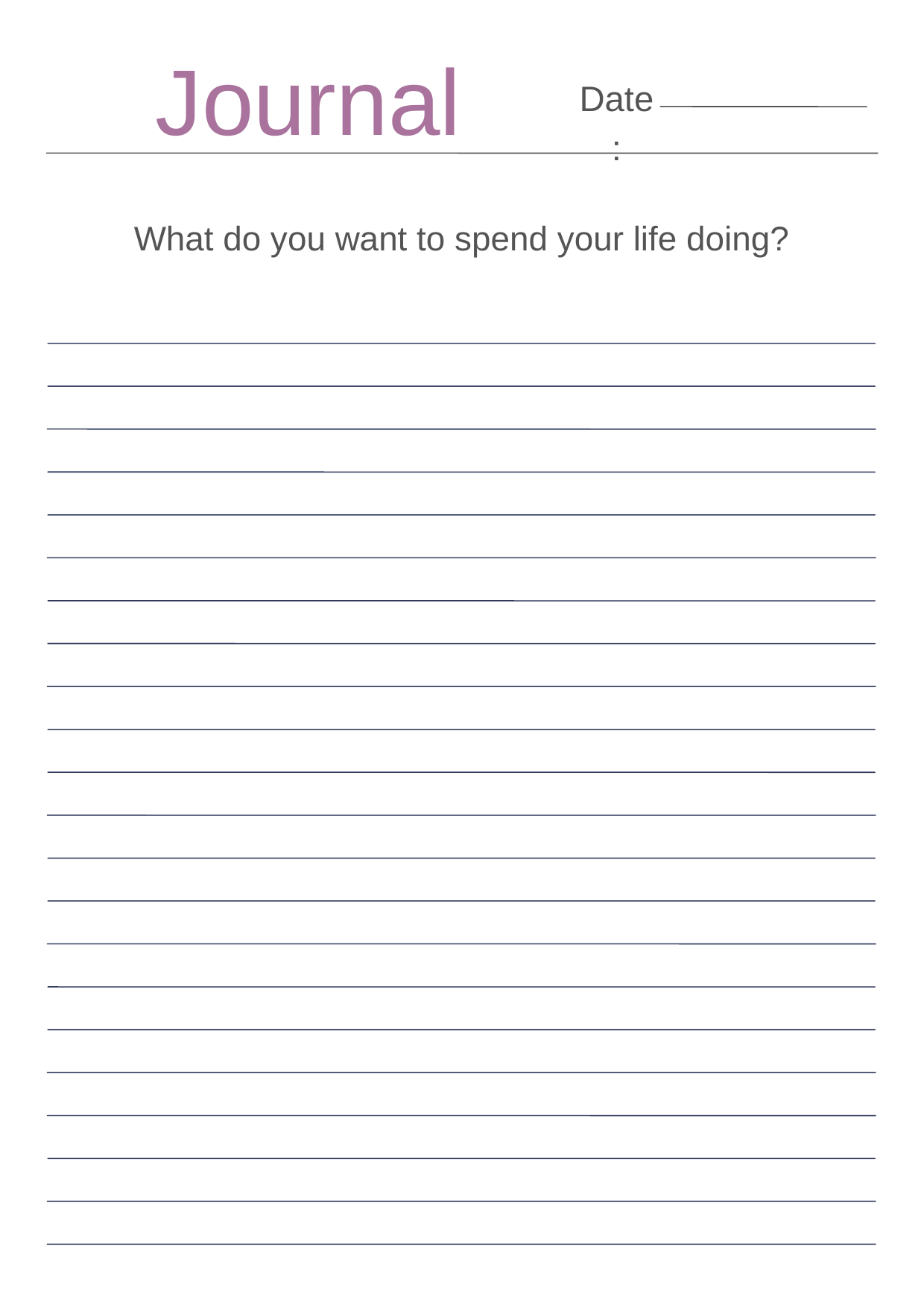

Journal
Date:

What do you want to spend your life doing?